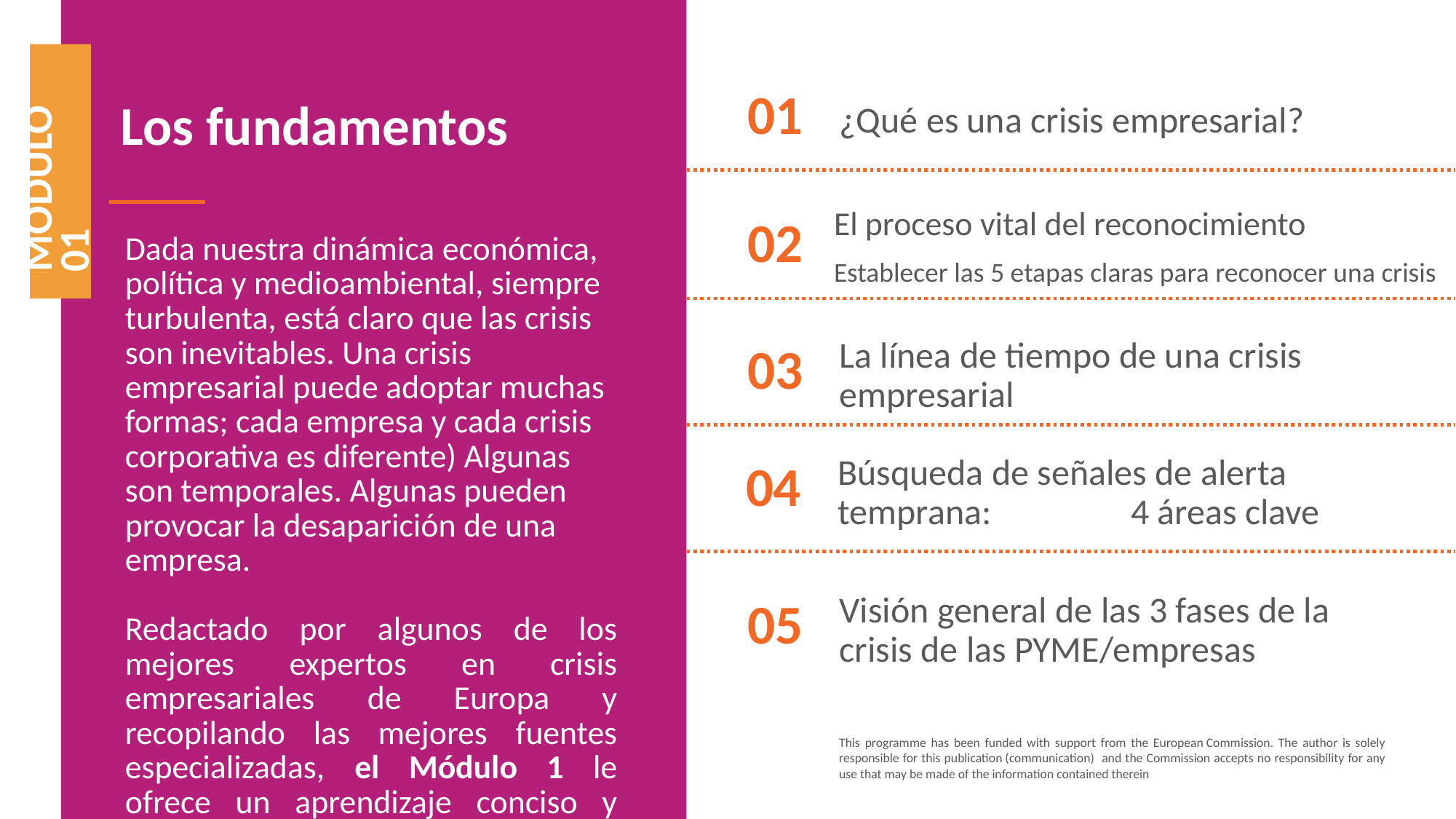

¿Qué es una crisis empresarial?
01
Los fundamentos
MÓDULO 01

02
El proceso vital del reconocimiento
Establecer las 5 etapas claras para reconocer una crisis

Dada nuestra dinámica económica, política y medioambiental, siempre turbulenta, está claro que las crisis son inevitables. Una crisis empresarial puede adoptar muchas formas; cada empresa y cada crisis corporativa es diferente) Algunas son temporales. Algunas pueden provocar la desaparición de una empresa.

Redactado por algunos de los mejores expertos en crisis empresariales de Europa y recopilando las mejores fuentes especializadas, el Módulo 1 le ofrece un aprendizaje conciso y valioso sobre las bases de una crisis empresarial.

La línea de tiempo de una crisis empresarial
03
Búsqueda de señales de alerta temprana:                 4 áreas clave
04
Visión general de las 3 fases de la crisis de las PYME/empresas
05